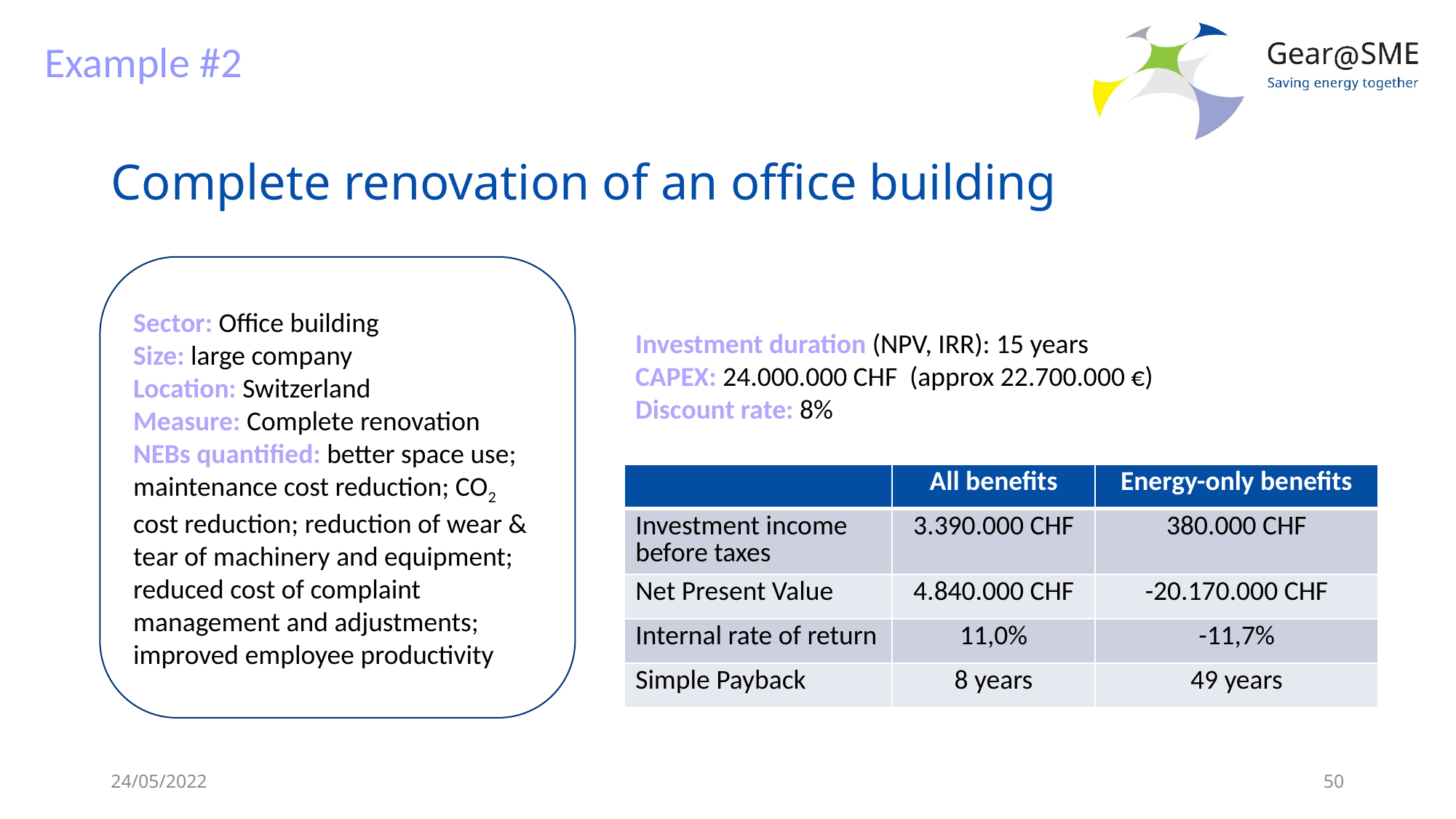

Example #2
# Complete renovation of an office building
Sector: Office building
Size: large company
Location: Switzerland
Measure: Complete renovation
NEBs quantified: better space use; maintenance cost reduction; CO2 cost reduction; reduction of wear & tear of machinery and equipment; reduced cost of complaint management and adjustments; improved employee productivity
Investment duration (NPV, IRR): 15 years
CAPEX: 24.000.000 CHF  (approx 22.700.000 €)
Discount rate: 8%
|  | All benefits | Energy-only benefits |
| --- | --- | --- |
| Investment income before taxes | 3.390.000 CHF | 380.000 CHF |
| Net Present Value | 4.840.000 CHF | -20.170.000 CHF |
| Internal rate of return | 11,0% | -11,7% |
| Simple Payback | 8 years | 49 years |

24/05/2022
50